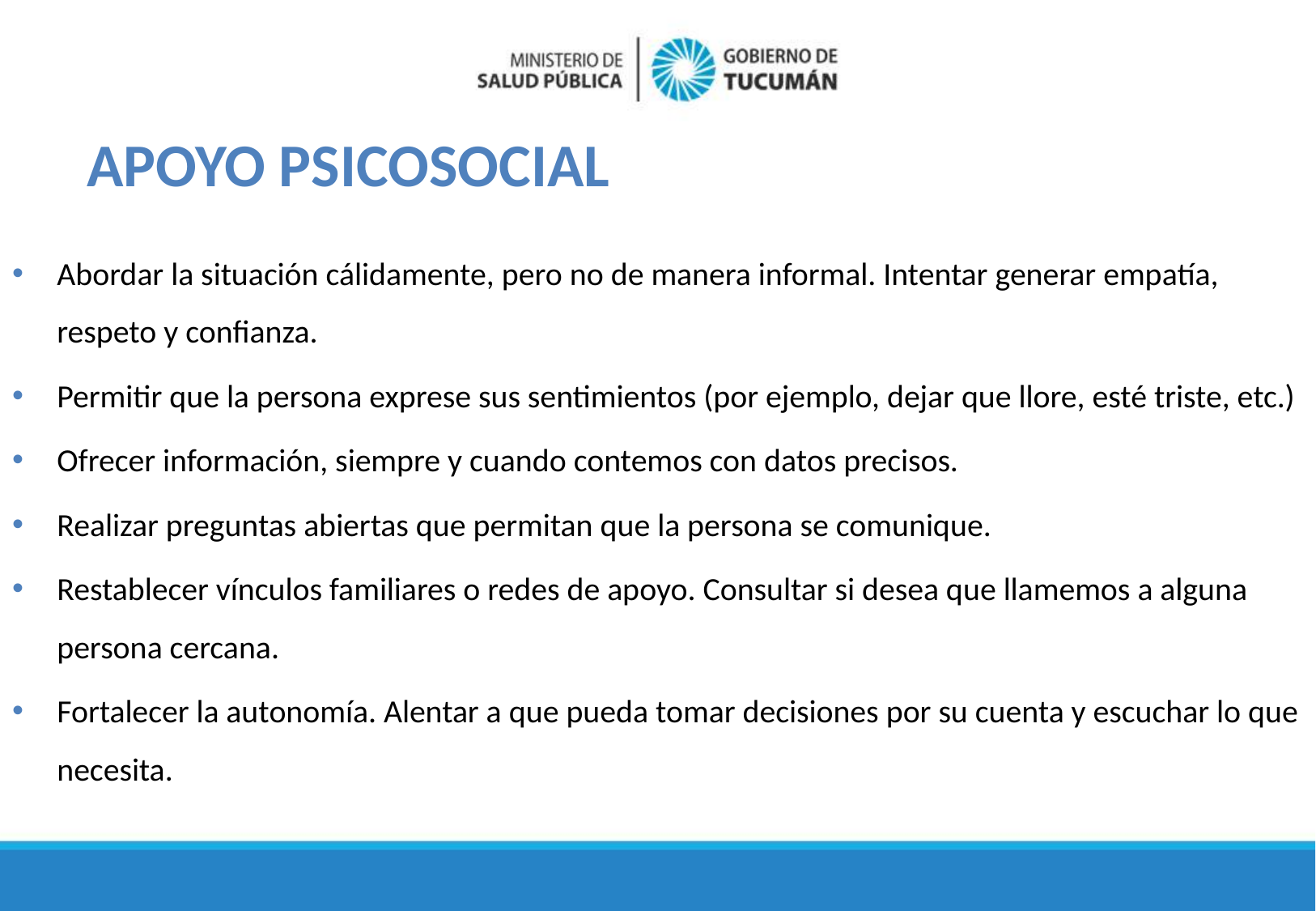

# APOYO PSICOSOCIAL
Abordar la situación cálidamente, pero no de manera informal. Intentar generar empatía, respeto y confianza.
Permitir que la persona exprese sus sentimientos (por ejemplo, dejar que llore, esté triste, etc.)
Ofrecer información, siempre y cuando contemos con datos precisos.
Realizar preguntas abiertas que permitan que la persona se comunique.
Restablecer vínculos familiares o redes de apoyo. Consultar si desea que llamemos a alguna persona cercana.
Fortalecer la autonomía. Alentar a que pueda tomar decisiones por su cuenta y escuchar lo que necesita.